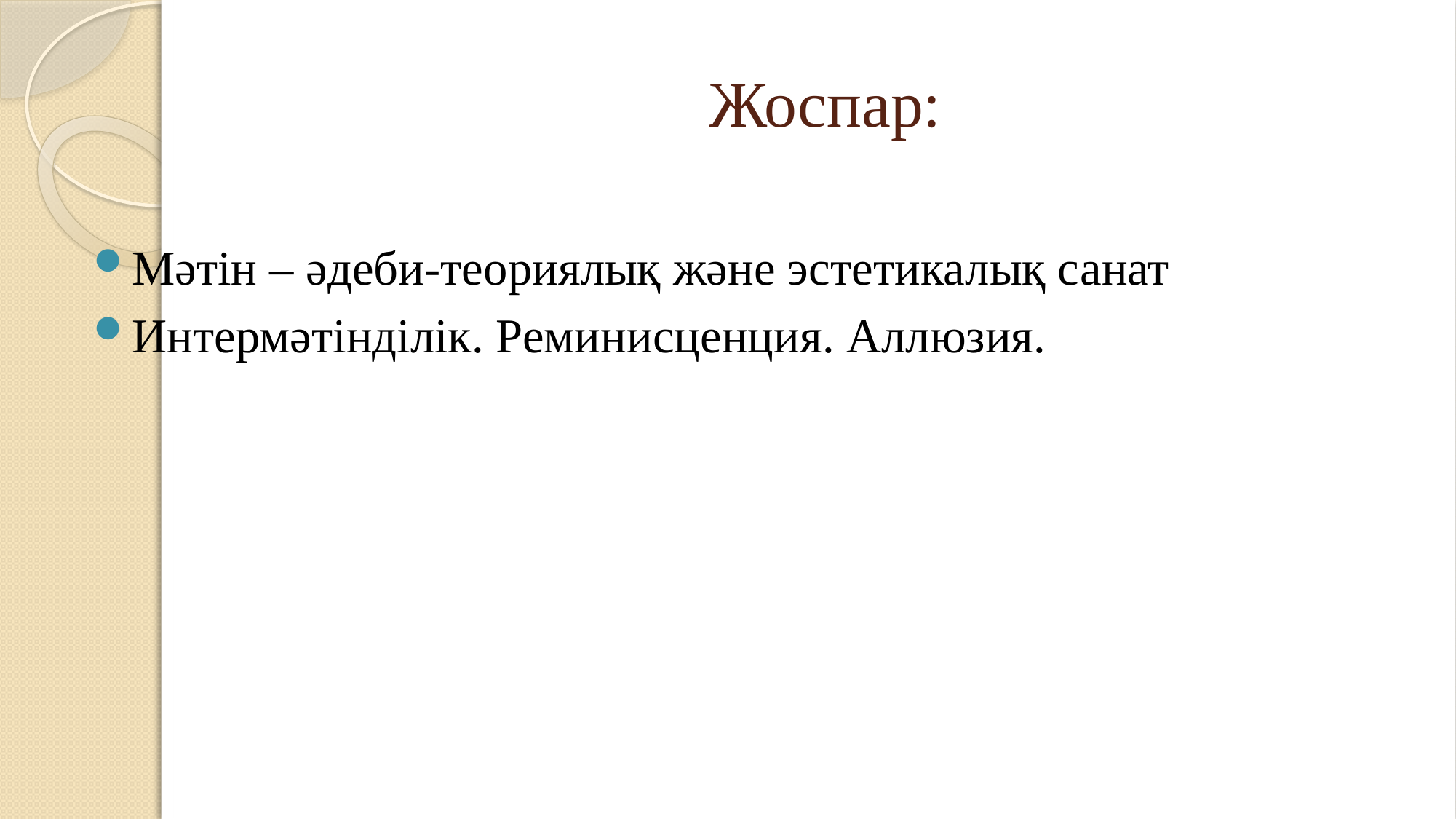

# Жоспар:
Мәтін – әдеби-теориялық және эстетикалық санат
Интермәтінділік. Реминисценция. Аллюзия.